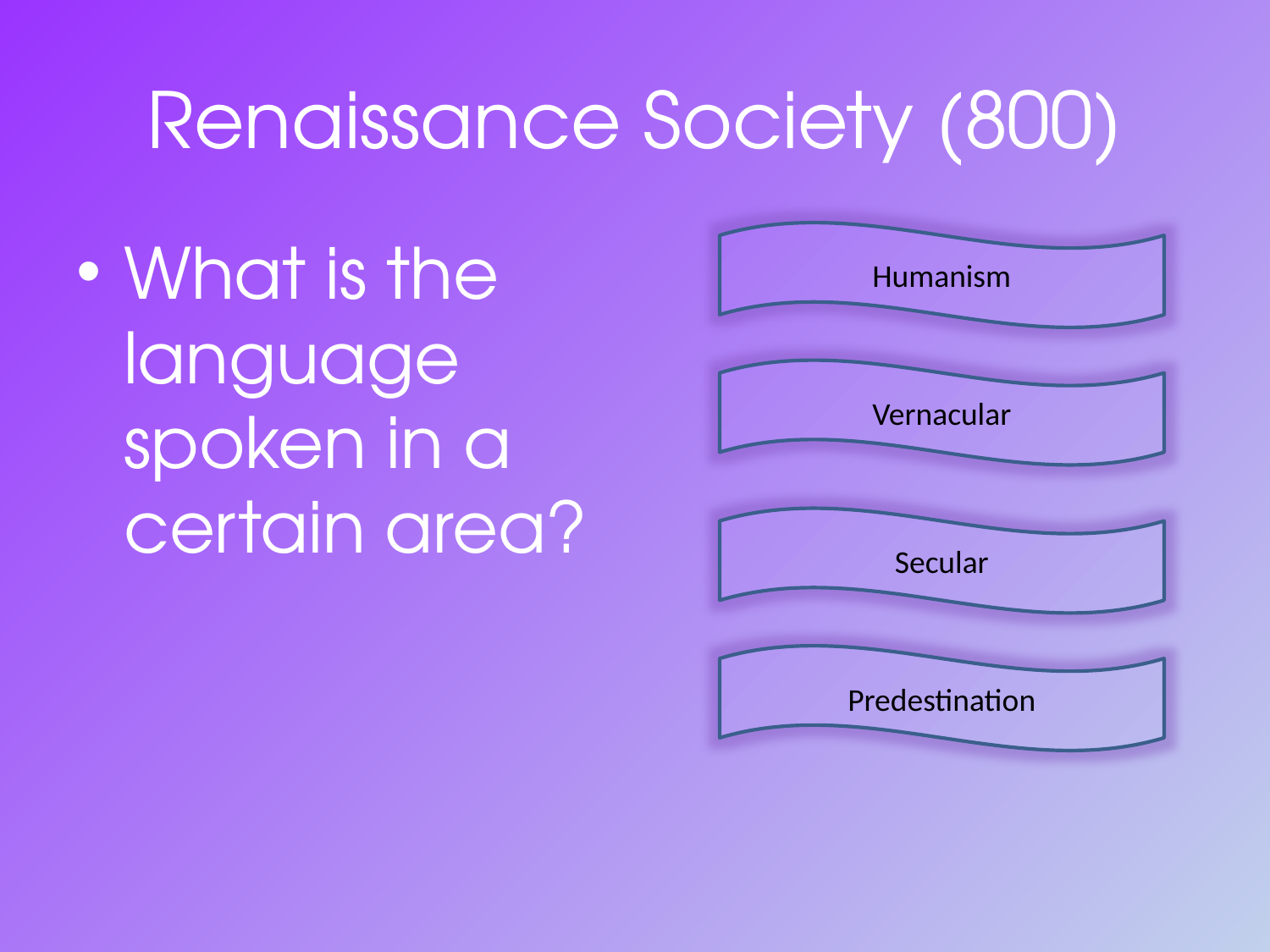

# Renaissance Society (800)
What is the language spoken in a certain area?
Humanism
Vernacular
Secular
Predestination